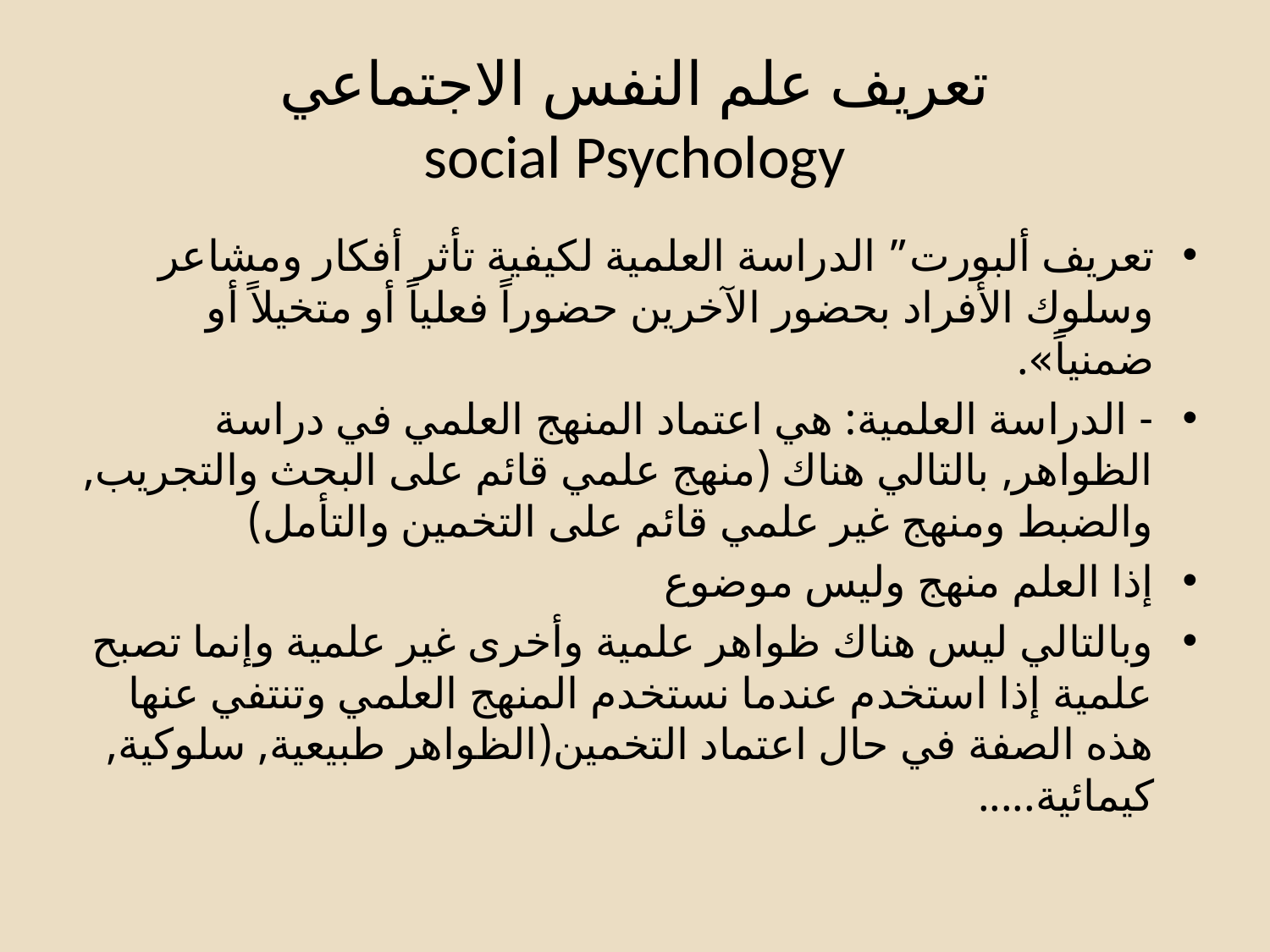

# تعريف علم النفس الاجتماعي social Psychology
تعريف ألبورت” الدراسة العلمية لكيفية تأثر أفكار ومشاعر وسلوك الأفراد بحضور الآخرين حضوراً فعلياً أو متخيلاً أو ضمنياً».
- الدراسة العلمية: هي اعتماد المنهج العلمي في دراسة الظواهر, بالتالي هناك (منهج علمي قائم على البحث والتجريب, والضبط ومنهج غير علمي قائم على التخمين والتأمل)
إذا العلم منهج وليس موضوع
وبالتالي ليس هناك ظواهر علمية وأخرى غير علمية وإنما تصبح علمية إذا استخدم عندما نستخدم المنهج العلمي وتنتفي عنها هذه الصفة في حال اعتماد التخمين(الظواهر طبيعية, سلوكية, كيمائية.....